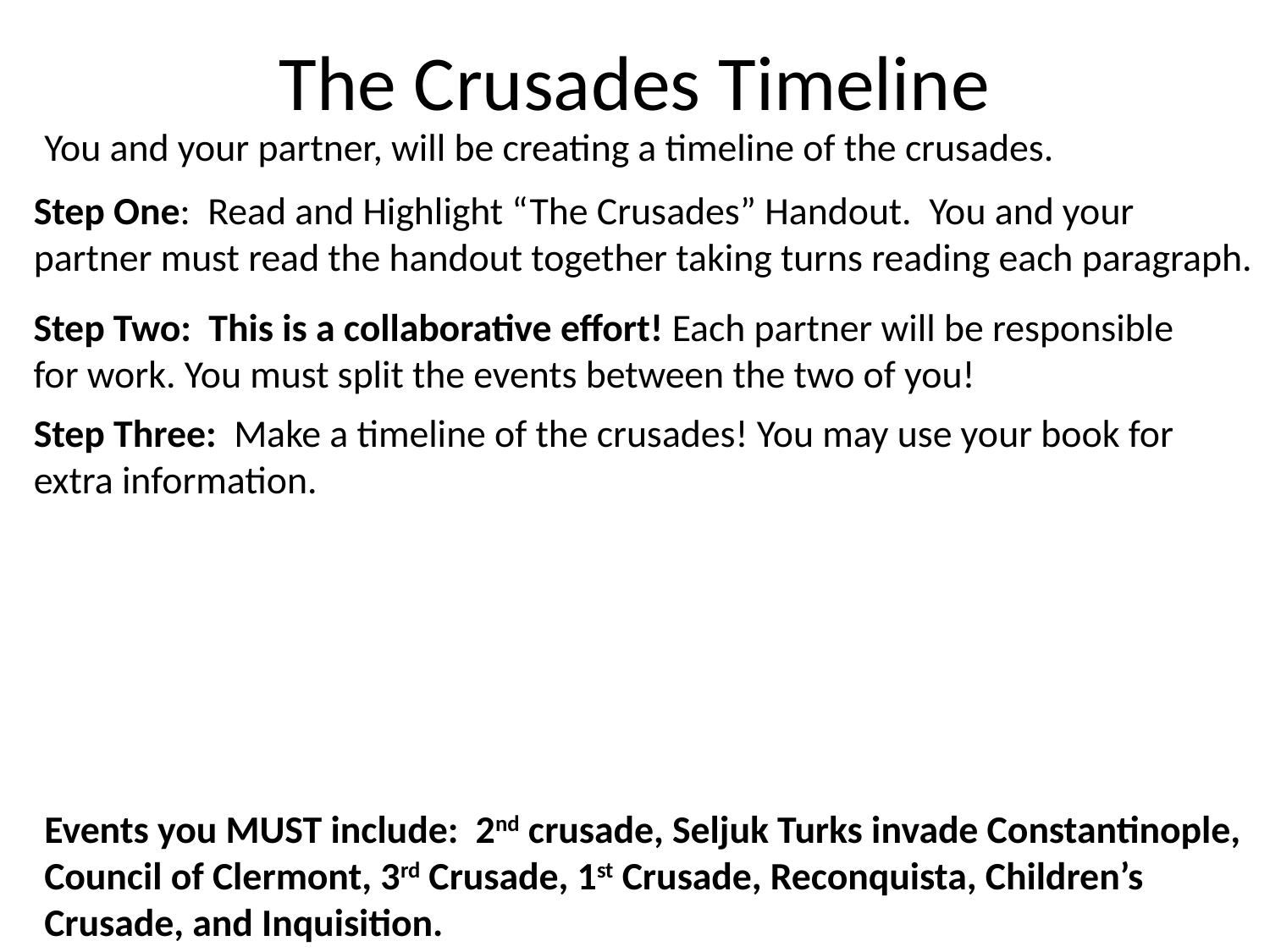

# The Crusades Timeline
You and your partner, will be creating a timeline of the crusades.
Step One:  Read and Highlight “The Crusades” Handout.  You and your partner must read the handout together taking turns reading each paragraph.
Step Two:  This is a collaborative effort! Each partner will be responsible for work. You must split the events between the two of you!
Step Three:  Make a timeline of the crusades! You may use your book for extra information.
Events you MUST include:  2nd crusade, Seljuk Turks invade Constantinople, Council of Clermont, 3rd Crusade, 1st Crusade, Reconquista, Children’s Crusade, and Inquisition.